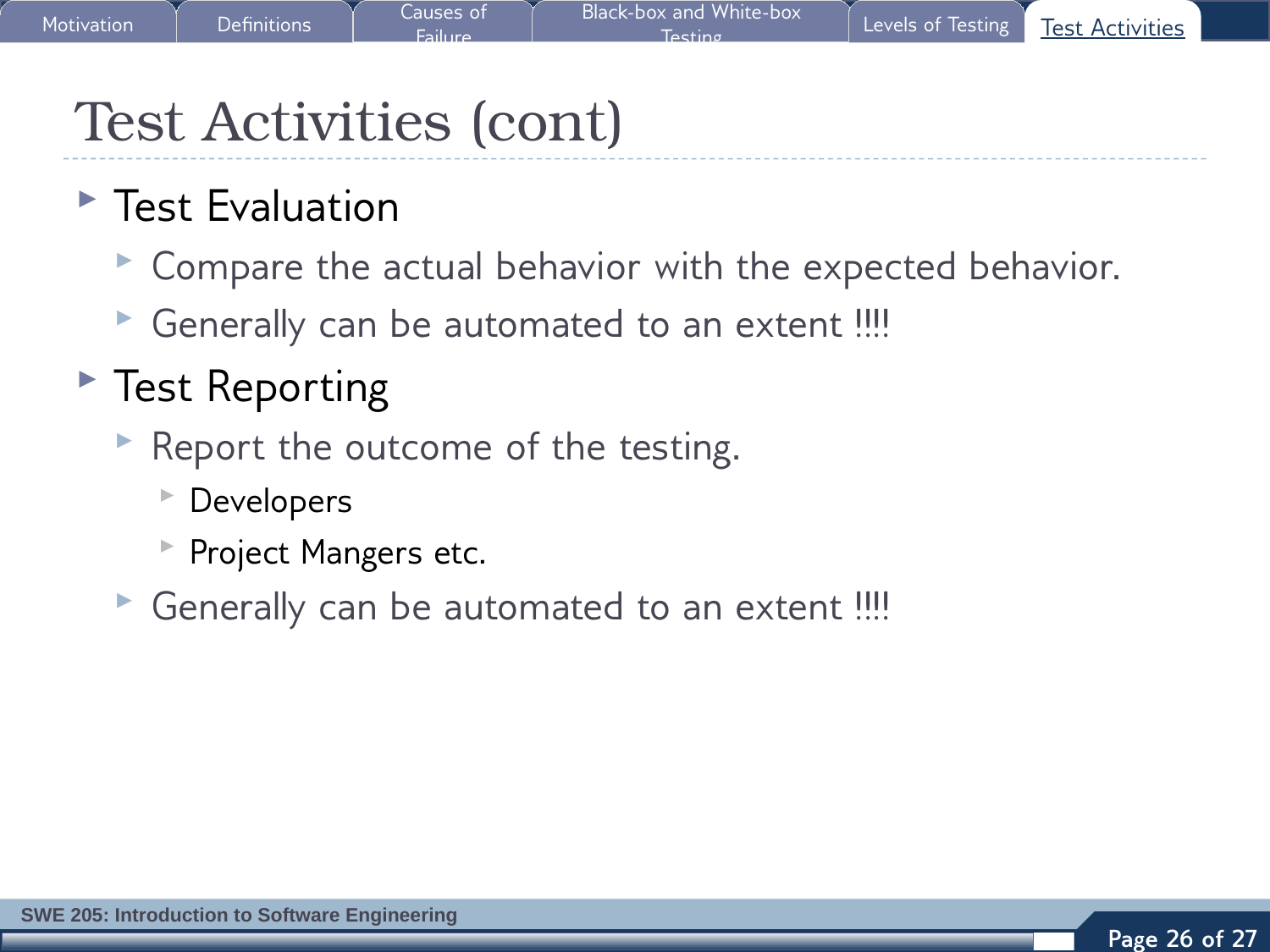

Motivation
Definitions
Causes of Failure
Black-box and White-box Testing
Levels of Testing
Test Activities
# Test Activities (cont)
Test Evaluation
Compare the actual behavior with the expected behavior.
Generally can be automated to an extent !!!!
Test Reporting
Report the outcome of the testing.
Developers
Project Mangers etc.
Generally can be automated to an extent !!!!

26
Page 26 of 27